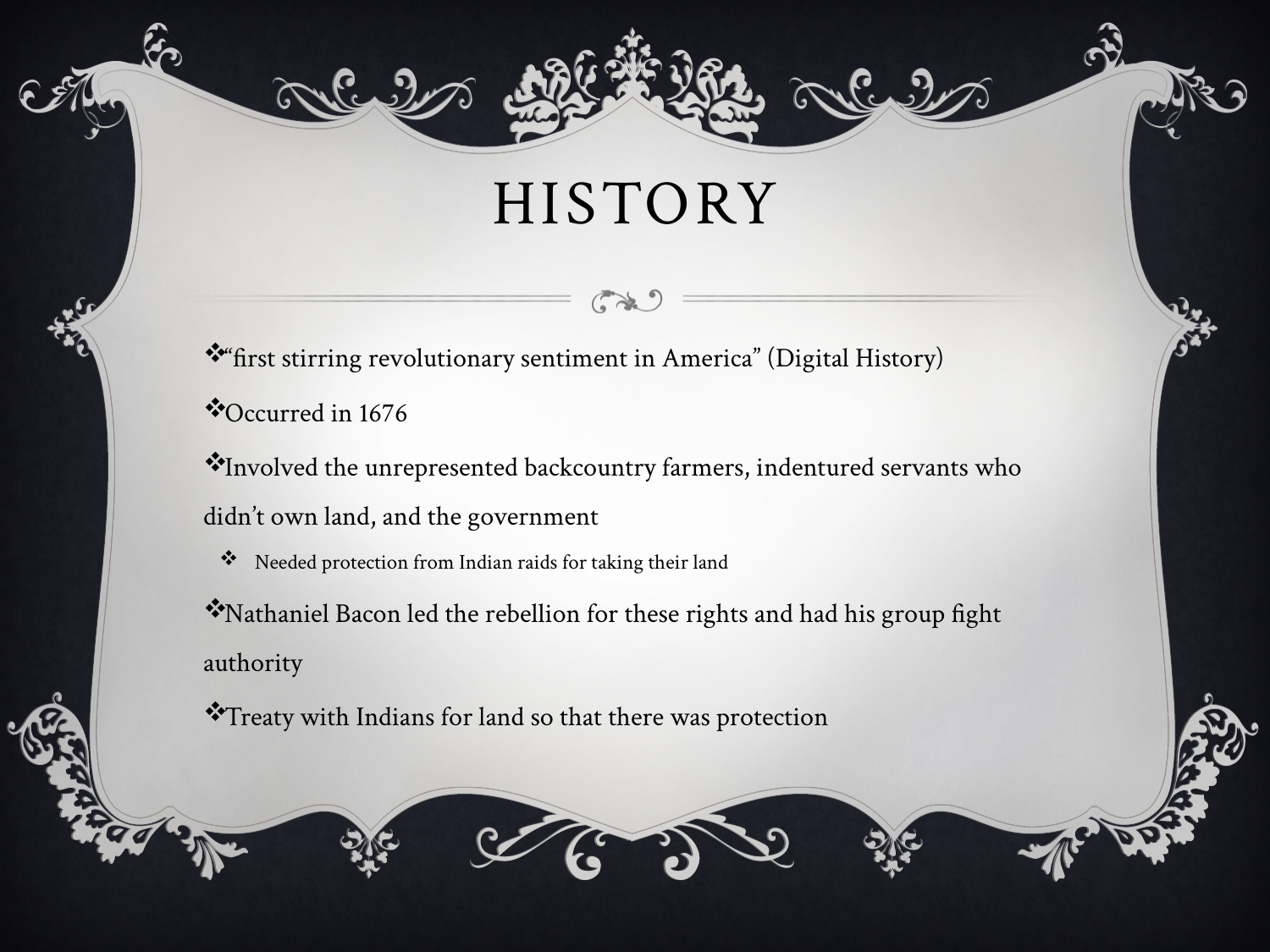

# History
“first stirring revolutionary sentiment in America” (Digital History)
Occurred in 1676
Involved the unrepresented backcountry farmers, indentured servants who didn’t own land, and the government
Needed protection from Indian raids for taking their land
Nathaniel Bacon led the rebellion for these rights and had his group fight authority
Treaty with Indians for land so that there was protection